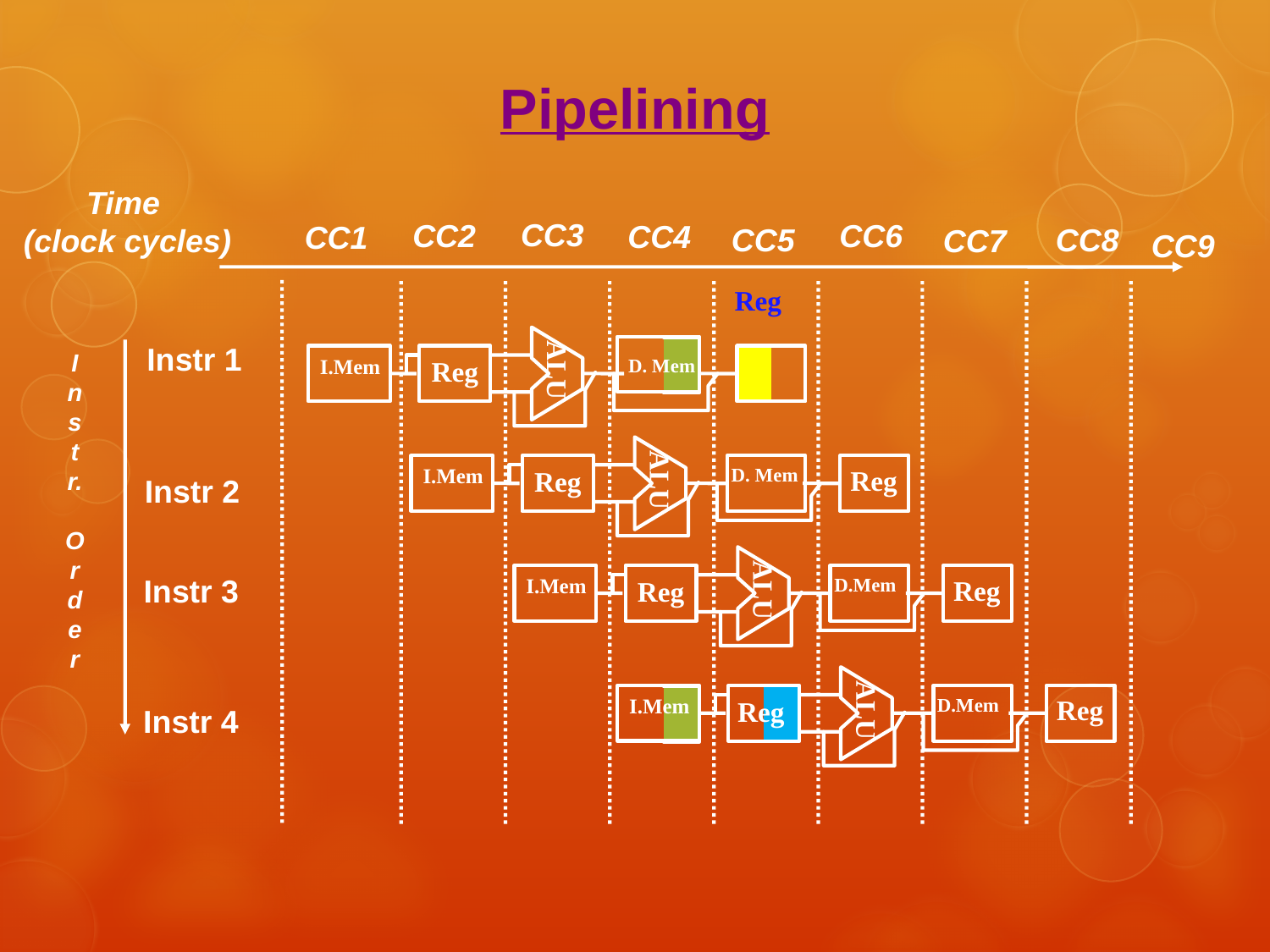

Pipelining
Time
(clock cycles)
CC3
CC2
CC6
CC4
CC1
CC5
CC8
CC7
CC9

Reg

ALU
Instr 1

I
n
s
t
r.

O
r
d
e
r

I.Mem

D. Mem
Reg

ALU

I.Mem

D. Mem
Reg
Reg

Instr 2

ALU

I.Mem

D.Mem
Reg
Reg

Instr 3

ALU

I.Mem
D.Mem
Reg
Reg

Instr 4